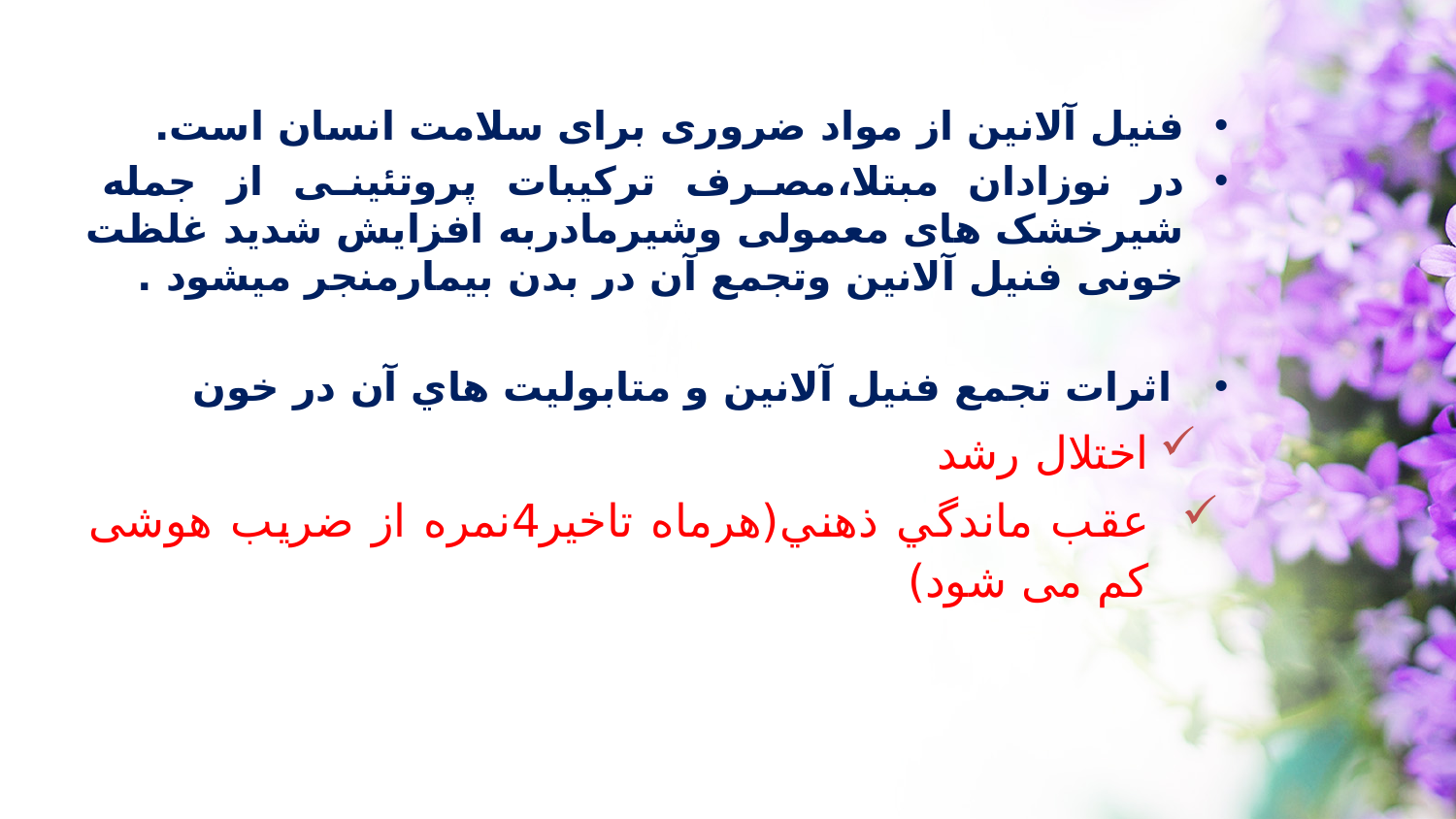

فنیل آلانین از مواد ضروری برای سلامت انسان است.
در نوزادان مبتلا،مصرف ترکیبات پروتئینی از جمله شیرخشک های معمولی وشیرمادربه افزایش شدید غلظت خونی فنیل آلانین وتجمع آن در بدن بیمارمنجر میشود .

 اثرات تجمع فنيل آلانين و متابوليت هاي آن در خون
اختلال رشد
عقب ماندگي ذهني(هرماه تاخیر4نمره از ضریب هوشی کم می شود)